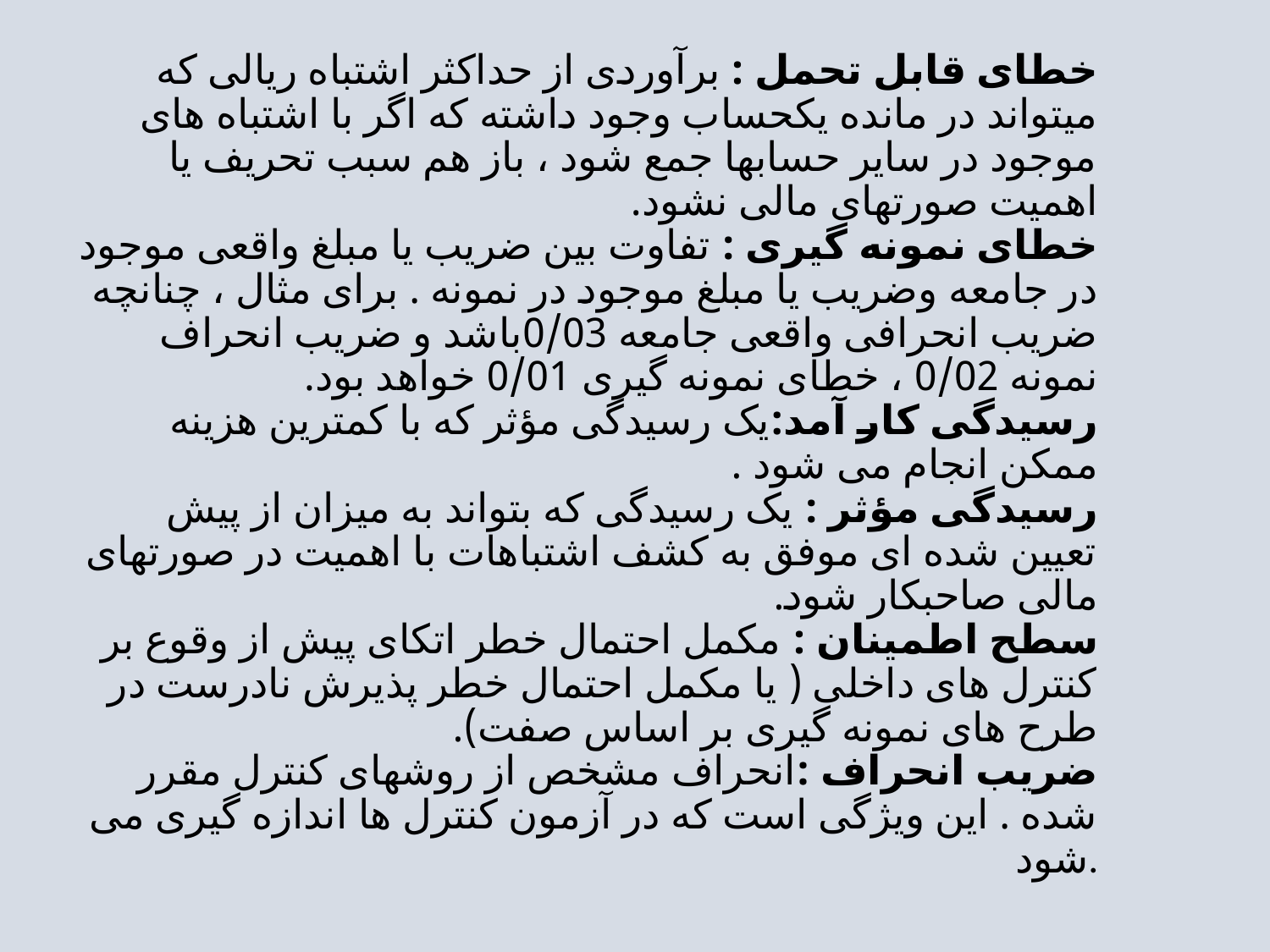

# خطای قابل تحمل : برآوردی از حداکثر اشتباه ریالی که میتواند در مانده یکحساب وجود داشته که اگر با اشتباه های موجود در سایر حسابها جمع شود ، باز هم سبب تحریف یا اهمیت صورتهای مالی نشود. خطای نمونه گیری : تفاوت بین ضریب یا مبلغ واقعی موجود در جامعه وضریب یا مبلغ موجود در نمونه . برای مثال ، چنانچه ضریب انحرافی واقعی جامعه 0/03باشد و ضریب انحراف نمونه 0/02 ، خطای نمونه گیری 0/01 خواهد بود. رسیدگی کار آمد:یک رسیدگی مؤثر که با کمترین هزینه ممکن انجام می شود . رسیدگی مؤثر : یک رسیدگی که بتواند به میزان از پیش تعیین شده ای موفق به کشف اشتباهات با اهمیت در صورتهای مالی صاحبکار شود. سطح اطمینان : مکمل احتمال خطر اتکای پیش از وقوع بر کنترل های داخلی ( یا مکمل احتمال خطر پذیرش نادرست در طرح های نمونه گیری بر اساس صفت). ضریب انحراف :انحراف مشخص از روشهای کنترل مقرر شده . این ویژگی است که در آزمون کنترل ها اندازه گیری می شود.